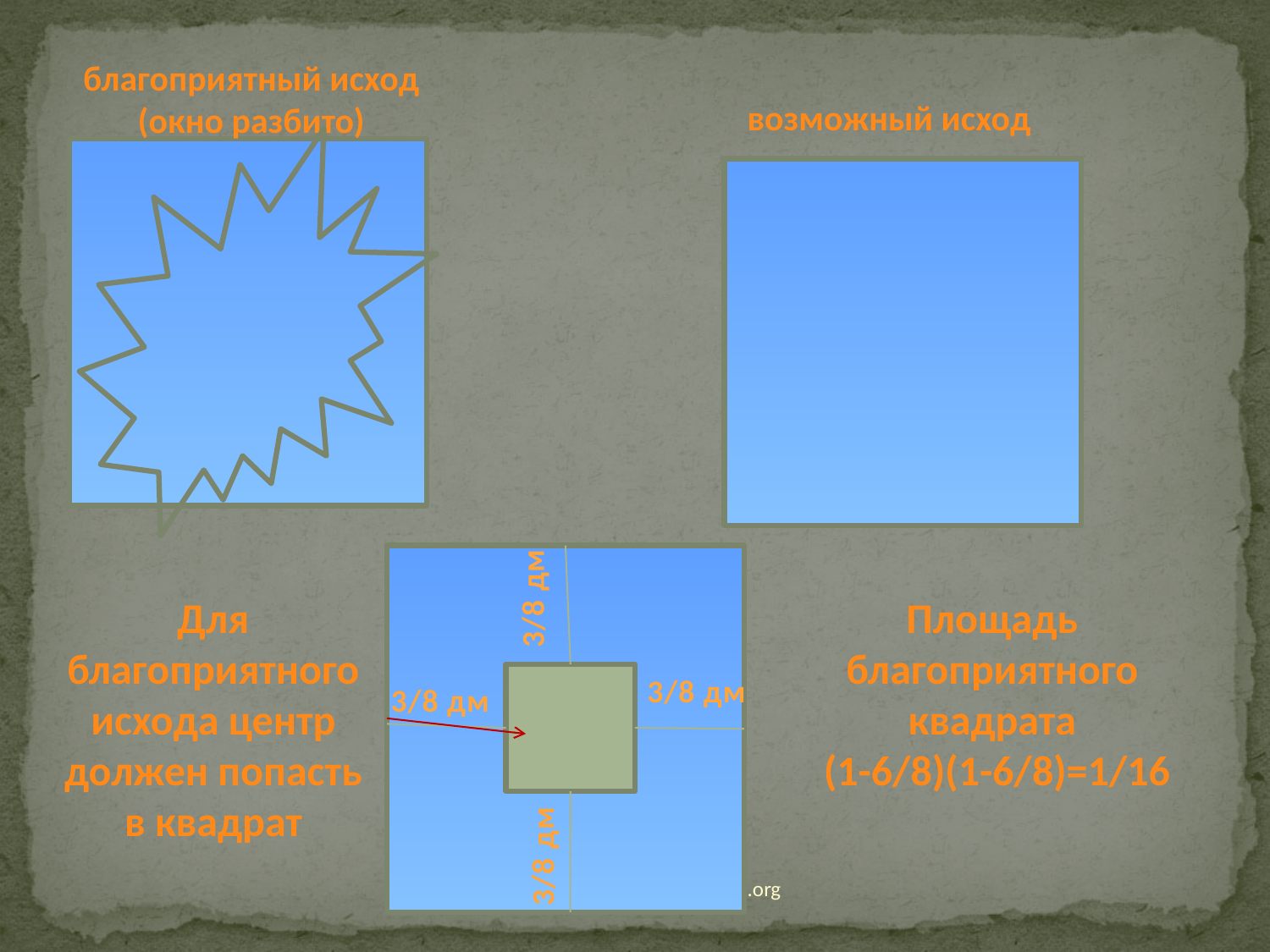

благоприятный исход
(окно разбито)
возможный исход

3/8 дм
Для благоприятного исхода центр должен попасть в квадрат
Площадь благоприятного квадрата
 (1-6/8)(1-6/8)=1/16

3/8 дм
3/8 дм
3/8 дм
www.sliderpoint.org